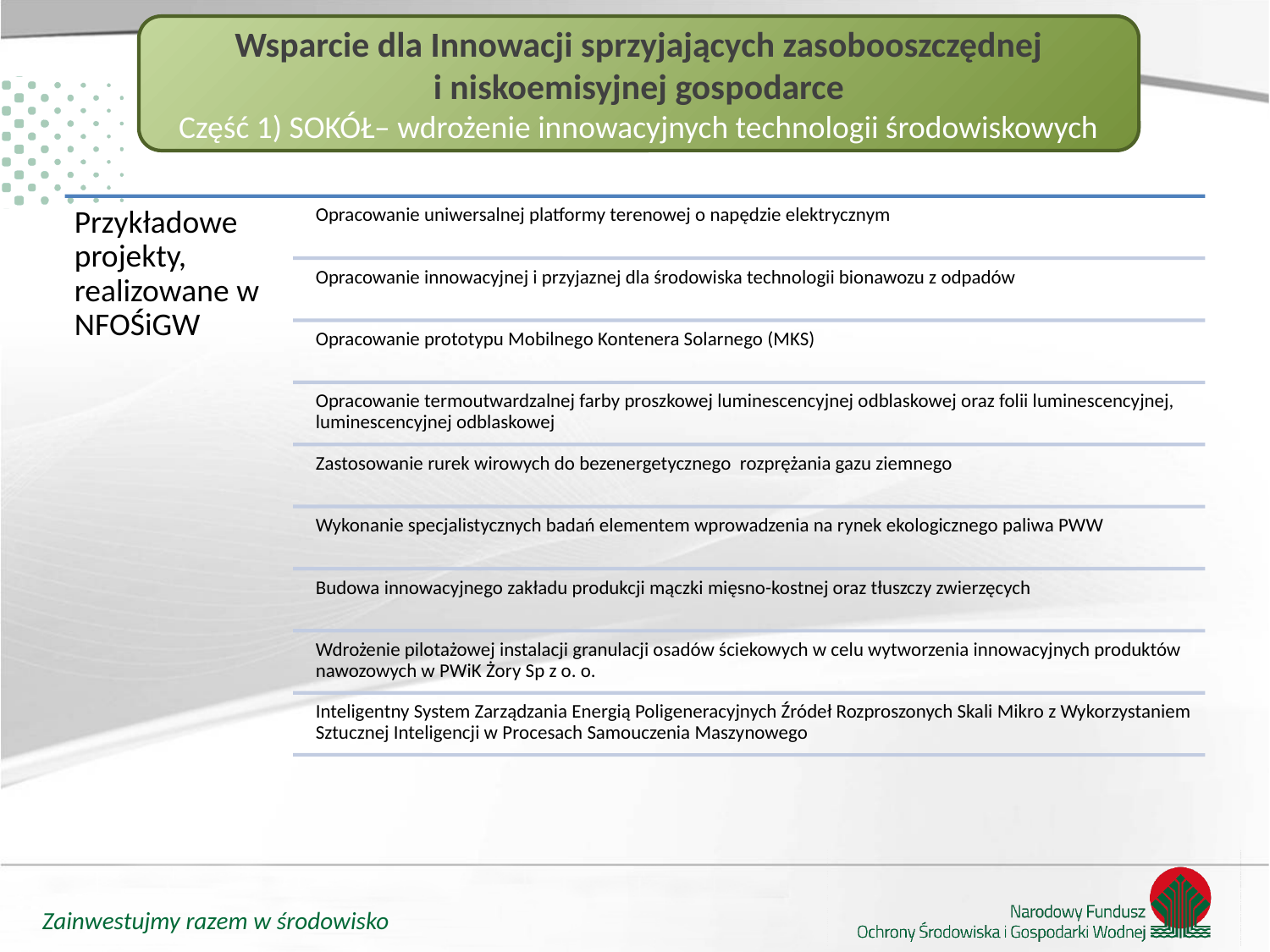

Wsparcie dla Innowacji sprzyjających zasobooszczędnej i niskoemisyjnej gospodarce
Część 1) SOKÓŁ– wdrożenie innowacyjnych technologii środowiskowych

Przykładowe projekty, realizowane w NFOŚiGW
Opracowanie uniwersalnej platformy terenowej o napędzie elektrycznym
Opracowanie innowacyjnej i przyjaznej dla środowiska technologii bionawozu z odpadów
Opracowanie prototypu Mobilnego Kontenera Solarnego (MKS)
Opracowanie termoutwardzalnej farby proszkowej luminescencyjnej odblaskowej oraz folii luminescencyjnej, luminescencyjnej odblaskowej
Zastosowanie rurek wirowych do bezenergetycznego  rozprężania gazu ziemnego
Wykonanie specjalistycznych badań elementem wprowadzenia na rynek ekologicznego paliwa PWW
Budowa innowacyjnego zakładu produkcji mączki mięsno-kostnej oraz tłuszczy zwierzęcych
Wdrożenie pilotażowej instalacji granulacji osadów ściekowych w celu wytworzenia innowacyjnych produktów nawozowych w PWiK Żory Sp z o. o.
Inteligentny System Zarządzania Energią Poligeneracyjnych Źródeł Rozproszonych Skali Mikro z Wykorzystaniem Sztucznej Inteligencji w Procesach Samouczenia Maszynowego